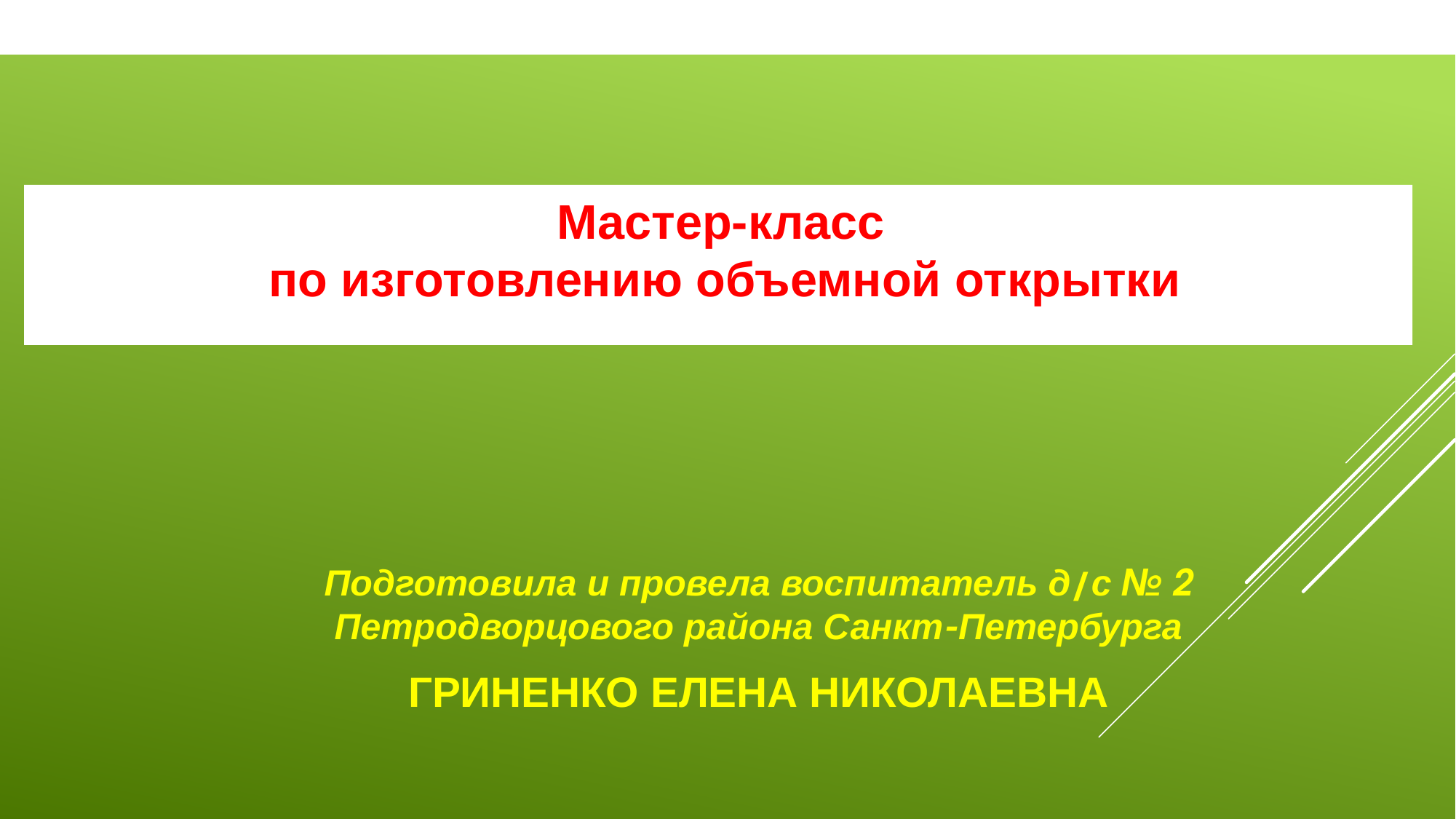

# Мастер-класс по изготовлению объемной открытки

Подготовила и провела воспитатель д/с № 2 Петродворцового района Санкт-Петербурга
ГРИНЕНКО ЕЛЕНА НИКОЛАЕВНА